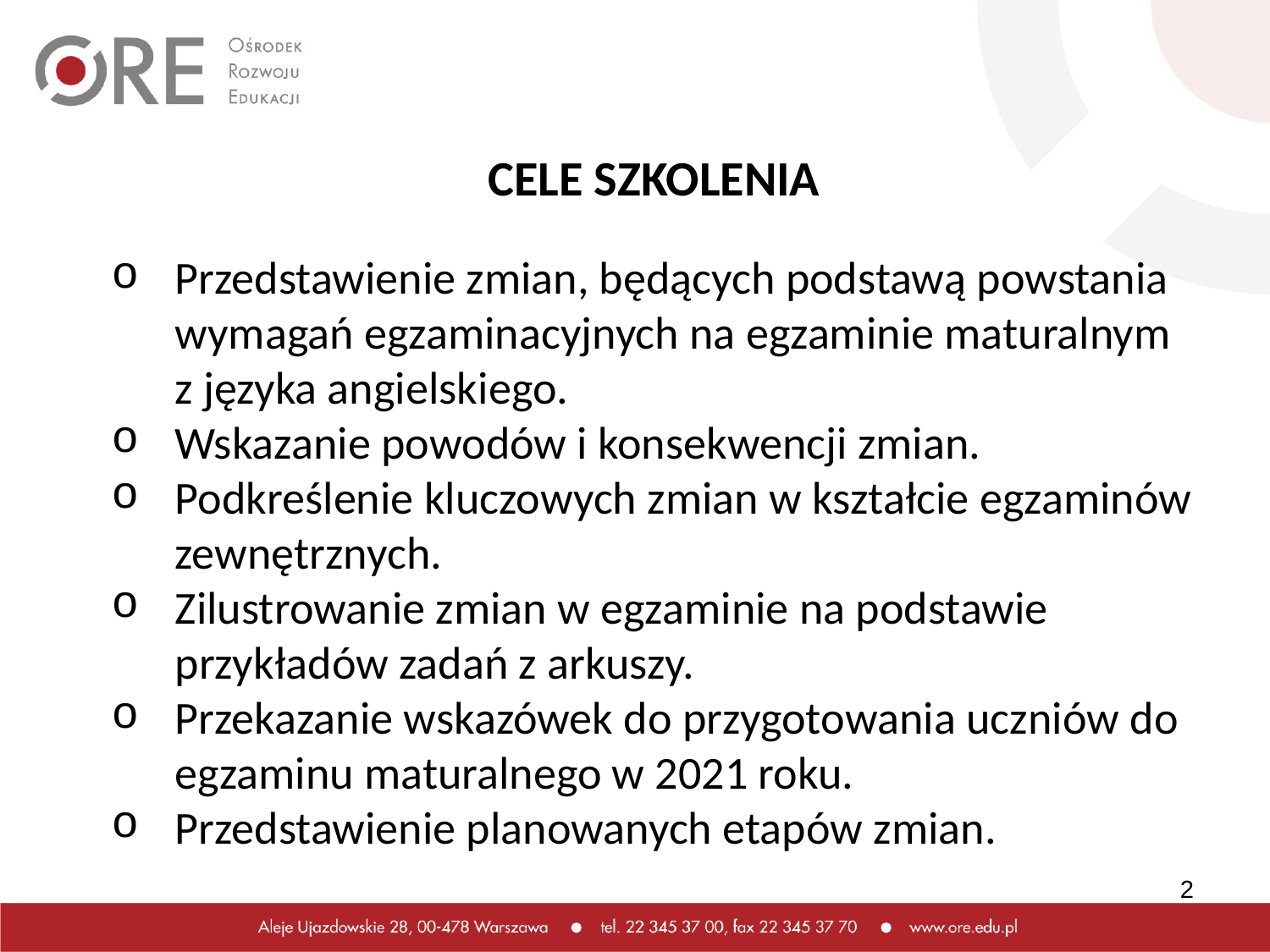

CELE SZKOLENIA
Przedstawienie zmian, będących podstawą powstania wymagań egzaminacyjnych na egzaminie maturalnym z języka angielskiego.
Wskazanie powodów i konsekwencji zmian.
Podkreślenie kluczowych zmian w kształcie egzaminów zewnętrznych.
Zilustrowanie zmian w egzaminie na podstawie przykładów zadań z arkuszy.
Przekazanie wskazówek do przygotowania uczniów do egzaminu maturalnego w 2021 roku.
Przedstawienie planowanych etapów zmian.
2